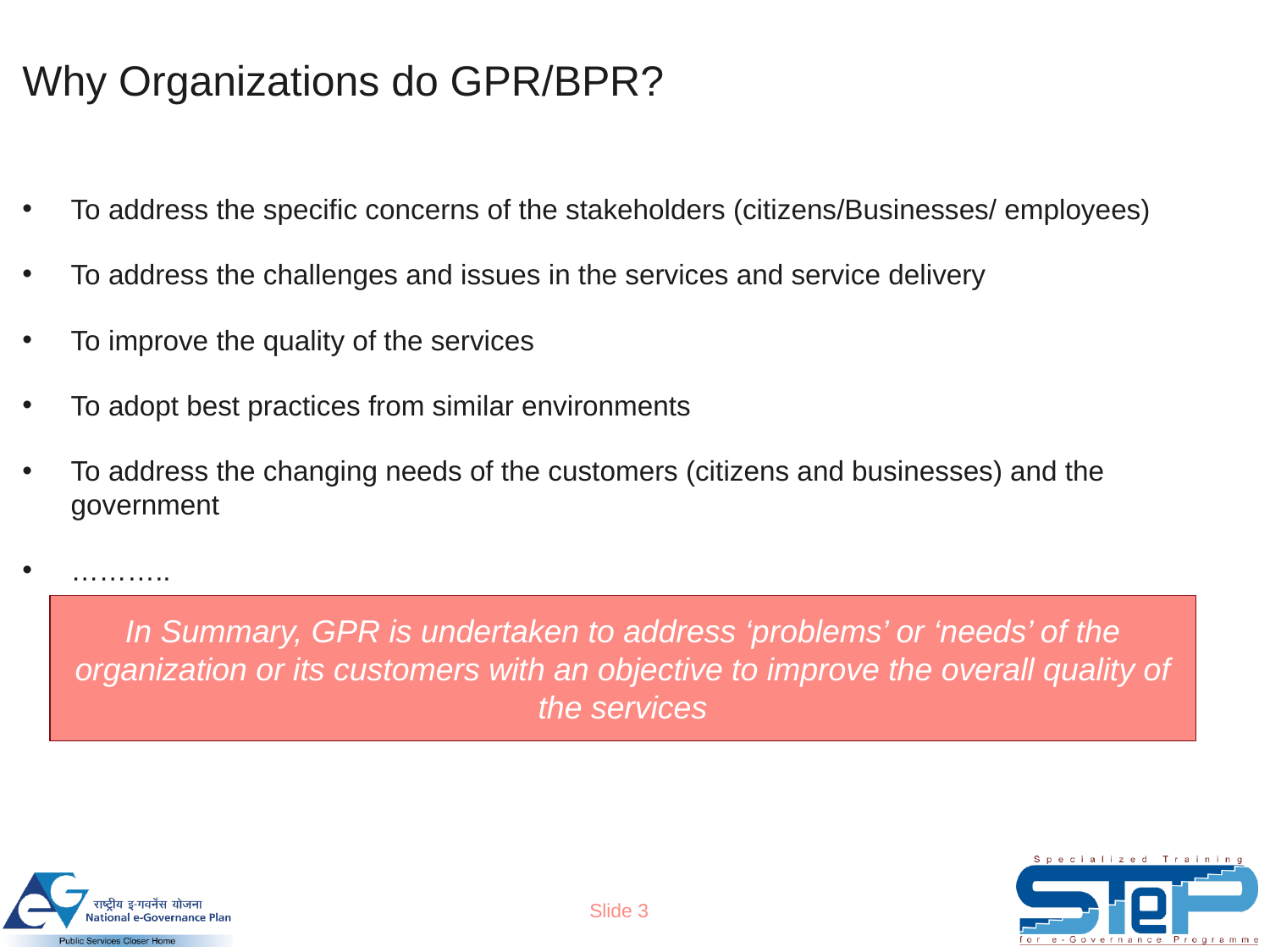

# Why Organizations do GPR/BPR?
To address the specific concerns of the stakeholders (citizens/Businesses/ employees)
To address the challenges and issues in the services and service delivery
To improve the quality of the services
To adopt best practices from similar environments
To address the changing needs of the customers (citizens and businesses) and the government
………..
In Summary, GPR is undertaken to address ‘problems’ or ‘needs’ of the organization or its customers with an objective to improve the overall quality of the services